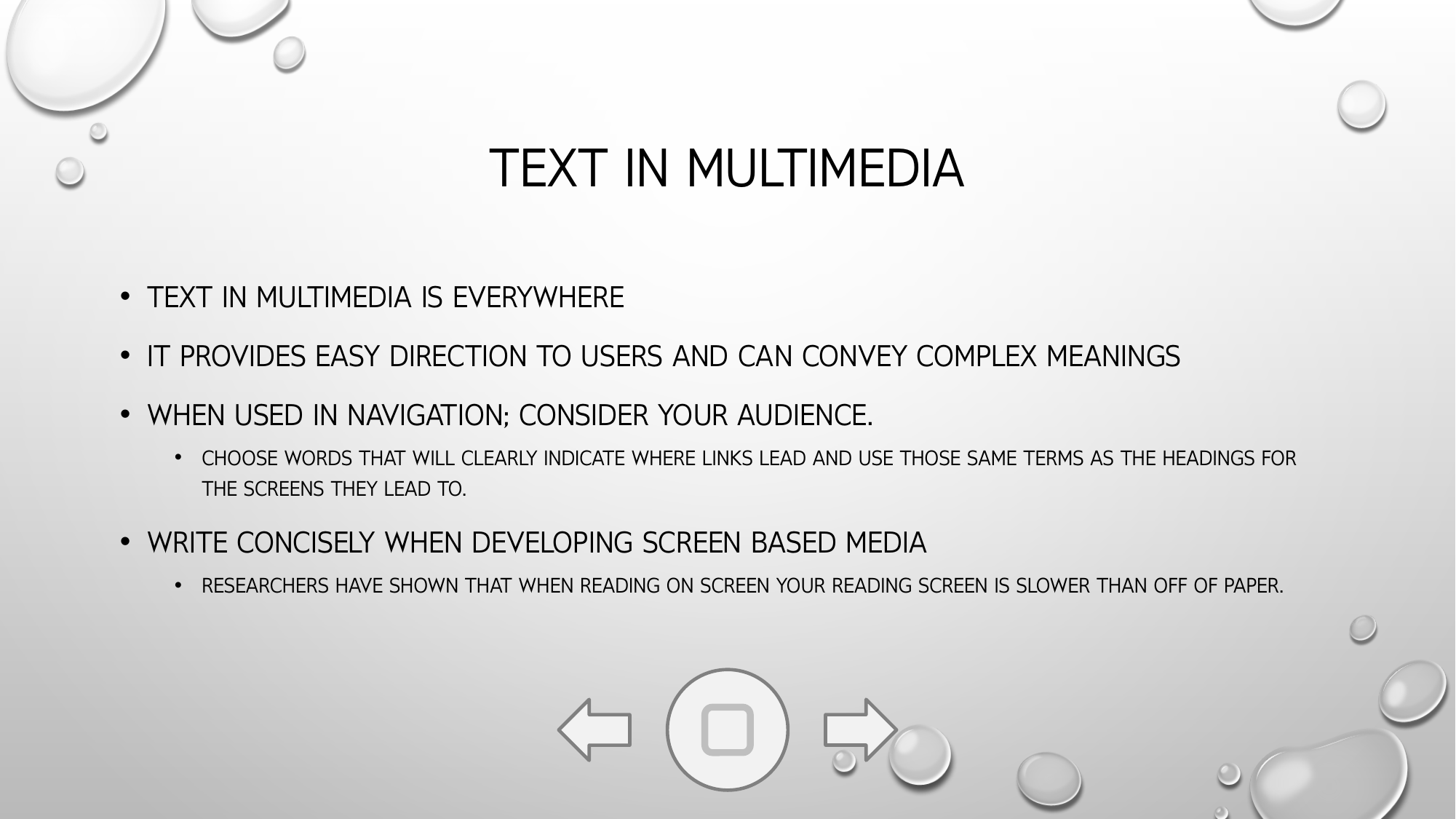

# Text in multimedia
Text in multimedia is everywhere
It provides easy direction to users and can convey complex meanings
When used in navigation; consider your audience.
Choose words that will clearly indicate where links lead and use those same terms as the headings for the screens they lead to.
write concisely when developing screen based media
Researchers have shown that when reading on screen your reading screen is slower than off of paper.